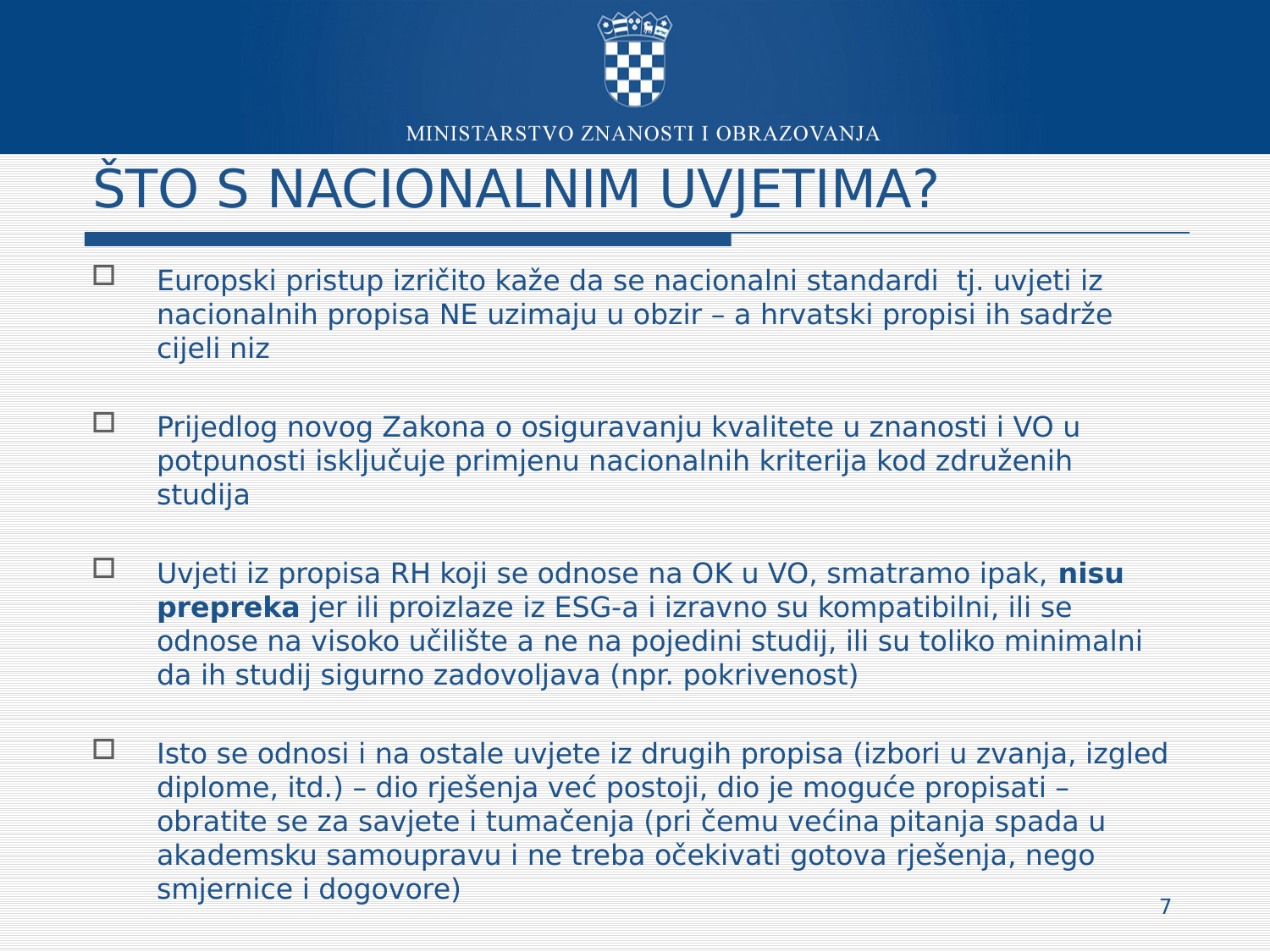

# ŠTO S NACIONALNIM UVJETIMA?
Europski pristup izričito kaže da se nacionalni standardi  tj. uvjeti iz nacionalnih propisa NE uzimaju u obzir – a hrvatski propisi ih sadrže cijeli niz

Prijedlog novog Zakona o osiguravanju kvalitete u znanosti i VO u potpunosti isključuje primjenu nacionalnih kriterija kod združenih studija

Uvjeti iz propisa RH koji se odnose na OK u VO, smatramo ipak, nisu prepreka jer ili proizlaze iz ESG-a i izravno su kompatibilni, ili se odnose na visoko učilište a ne na pojedini studij, ili su toliko minimalni da ih studij sigurno zadovoljava (npr. pokrivenost)

Isto se odnosi i na ostale uvjete iz drugih propisa (izbori u zvanja, izgled diplome, itd.) – dio rješenja već postoji, dio je moguće propisati – obratite se za savjete i tumačenja (pri čemu većina pitanja spada u akademsku samoupravu i ne treba očekivati gotova rješenja, nego smjernice i dogovore)

7